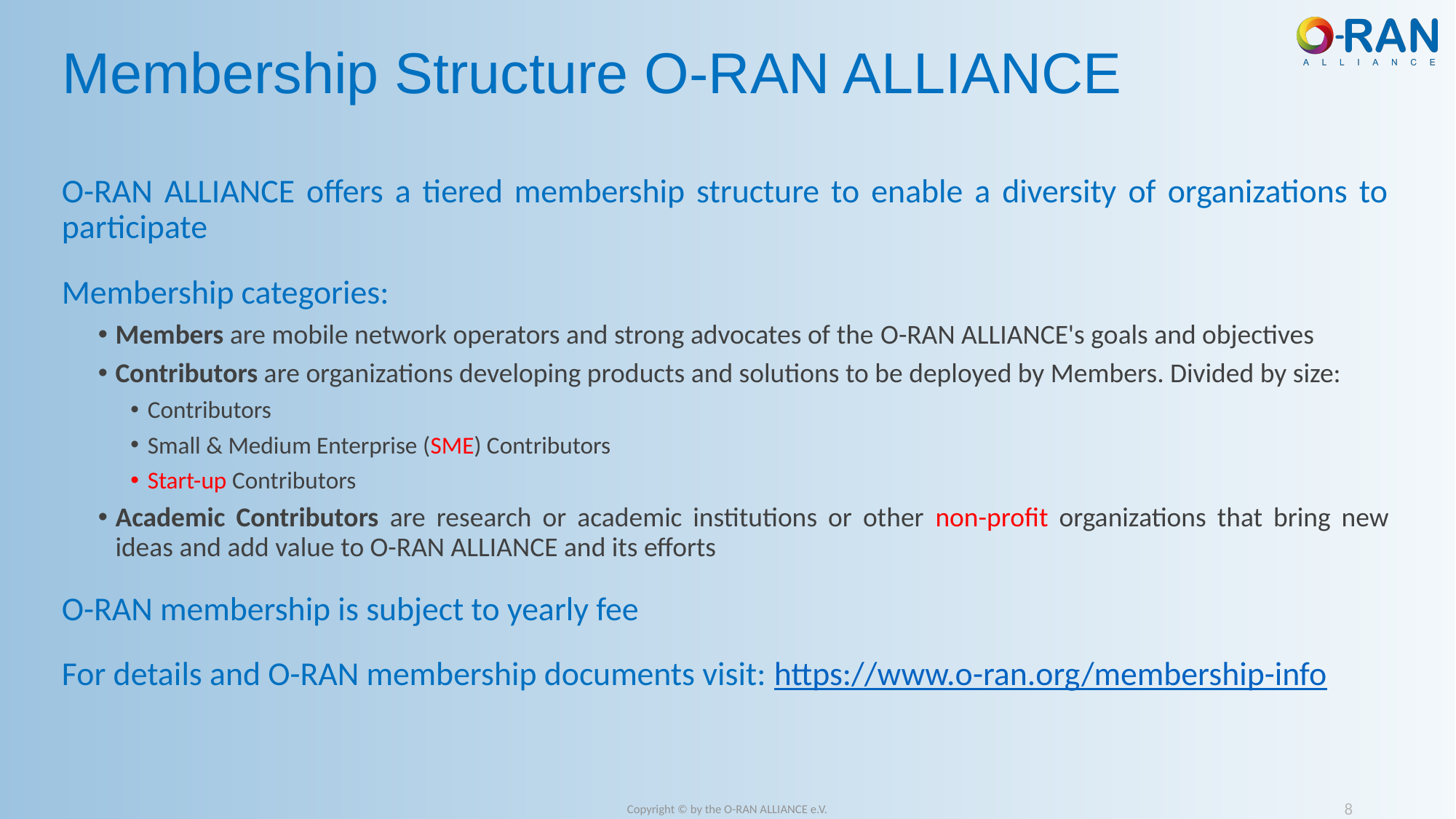

# Membership Structure O-RAN ALLIANCE
O-RAN ALLIANCE offers a tiered membership structure to enable a diversity of organizations to participate
Membership categories:
Members are mobile network operators and strong advocates of the O-RAN ALLIANCE's goals and objectives
Contributors are organizations developing products and solutions to be deployed by Members. Divided by size:
Contributors
Small & Medium Enterprise (SME) Contributors
Start-up Contributors
Academic Contributors are research or academic institutions or other non-profit organizations that bring new ideas and add value to O-RAN ALLIANCE and its efforts
O-RAN membership is subject to yearly fee
For details and O-RAN membership documents visit: https://www.o-ran.org/membership-info

8
Copyright © by the O-RAN ALLIANCE e.V.